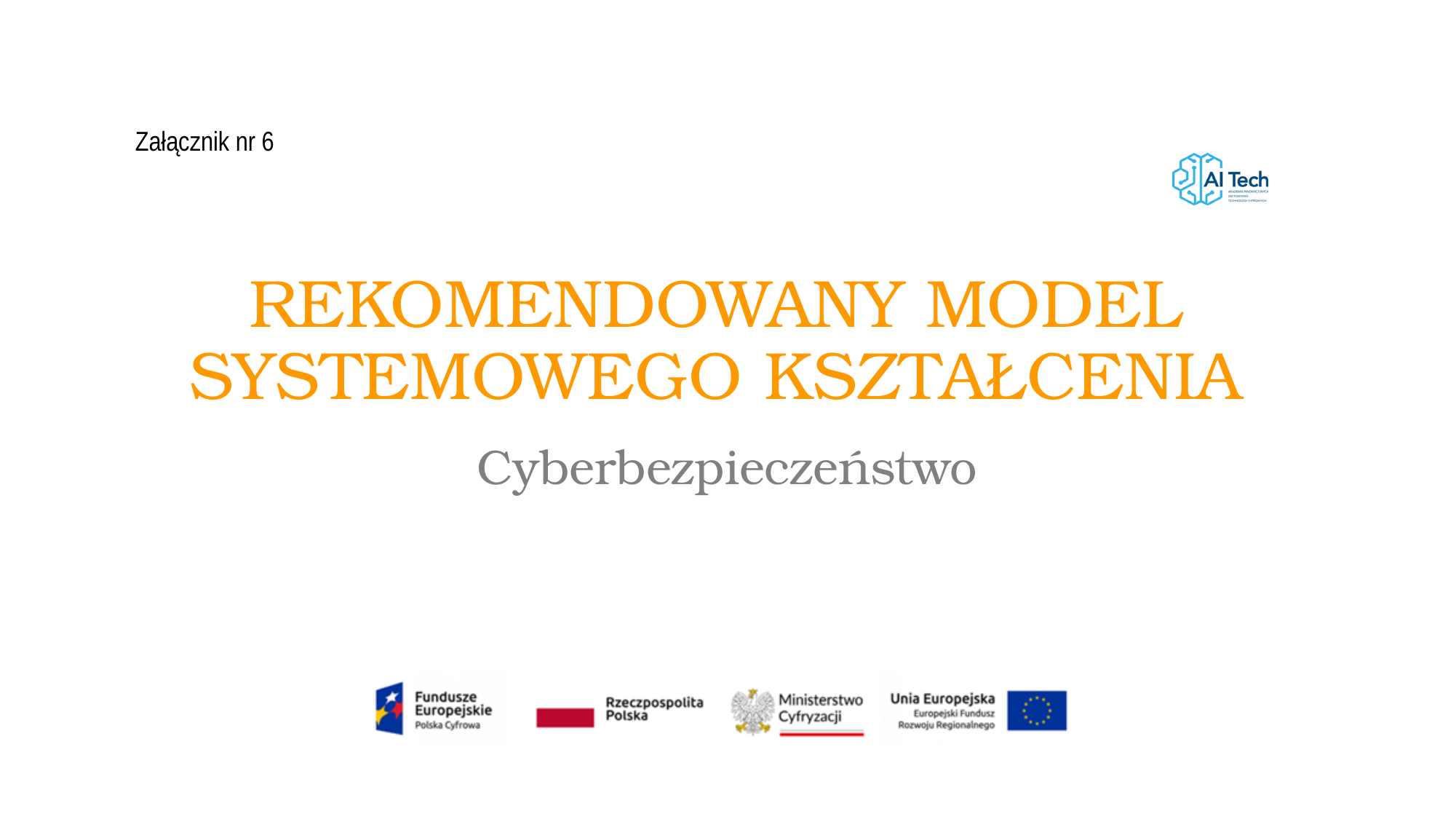

Załącznik nr 6
# REKOMENDOWANY MODEL SYSTEMOWEGO KSZTAŁCENIA
Cyberbezpieczeństwo